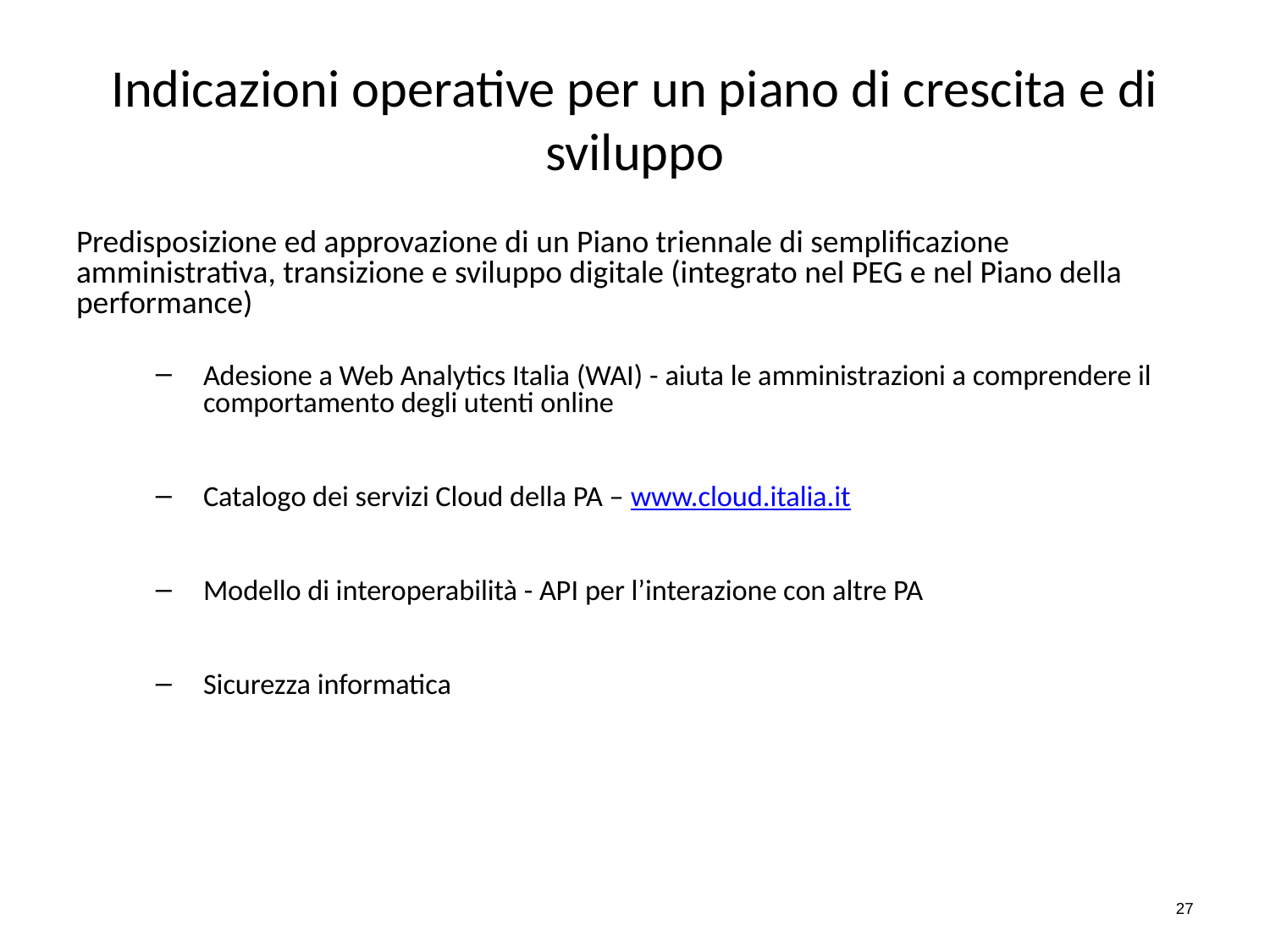

# Indicazioni operative per un piano di crescita e di sviluppo
Predisposizione ed approvazione di un Piano triennale di semplificazione amministrativa, transizione e sviluppo digitale (integrato nel PEG e nel Piano della performance)

Adesione a Web Analytics Italia (WAI) - aiuta le amministrazioni a comprendere il comportamento degli utenti online

Catalogo dei servizi Cloud della PA – www.cloud.italia.it

Modello di interoperabilità - API per l’interazione con altre PA

Sicurezza informatica
27